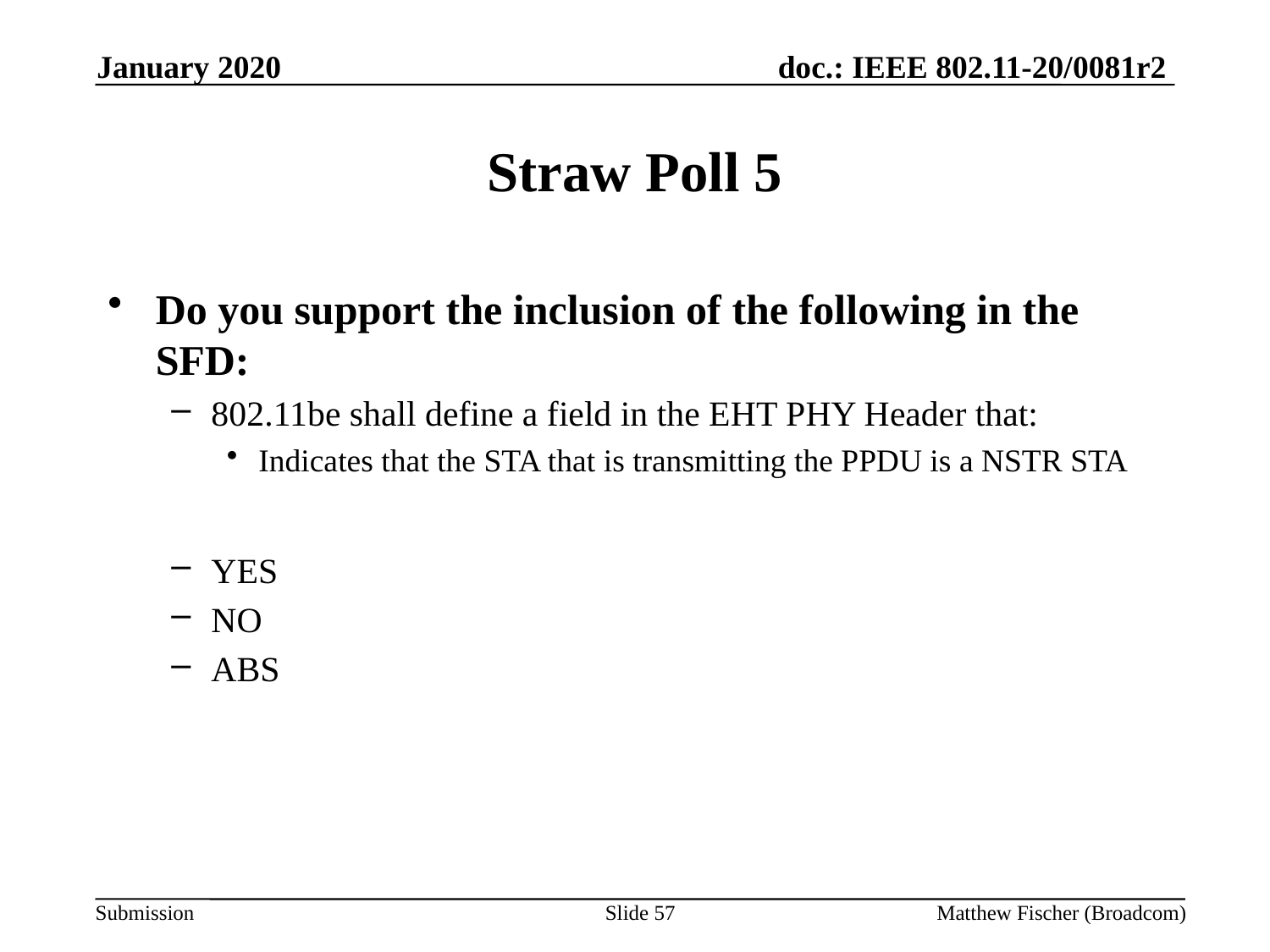

January 2020
# Straw Poll 5
Do you support the inclusion of the following in the SFD:
802.11be shall define a field in the EHT PHY Header that:
Indicates that the STA that is transmitting the PPDU is a NSTR STA

YES
NO
ABS

Slide 57
Matthew Fischer (Broadcom)